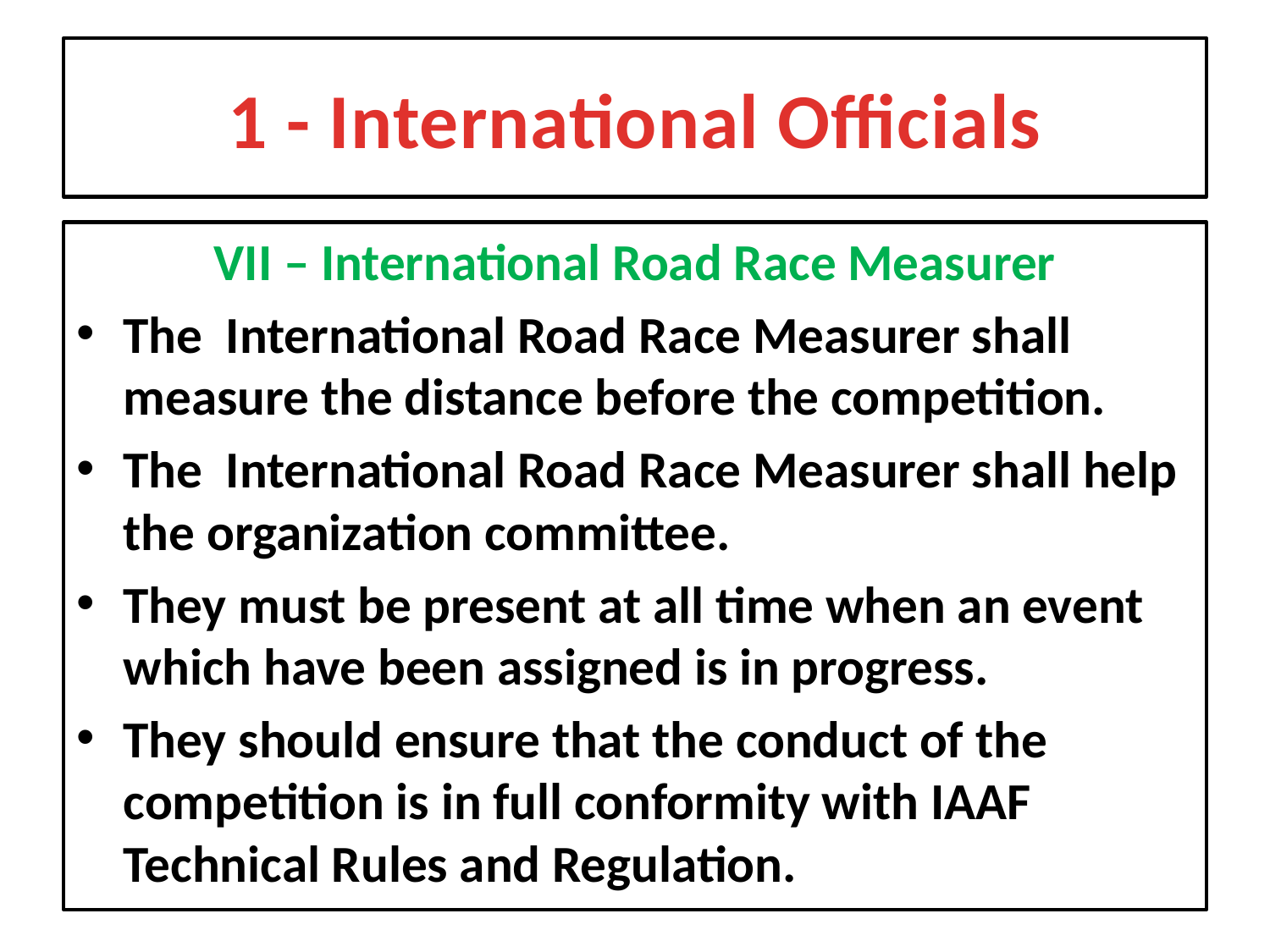

# 1 - International Officials
VII – International Road Race Measurer
The  International Road Race Measurer shall measure the distance before the competition.
The  International Road Race Measurer shall help the organization committee.
They must be present at all time when an event which have been assigned is in progress.
They should ensure that the conduct of the competition is in full conformity with IAAF Technical Rules and Regulation.